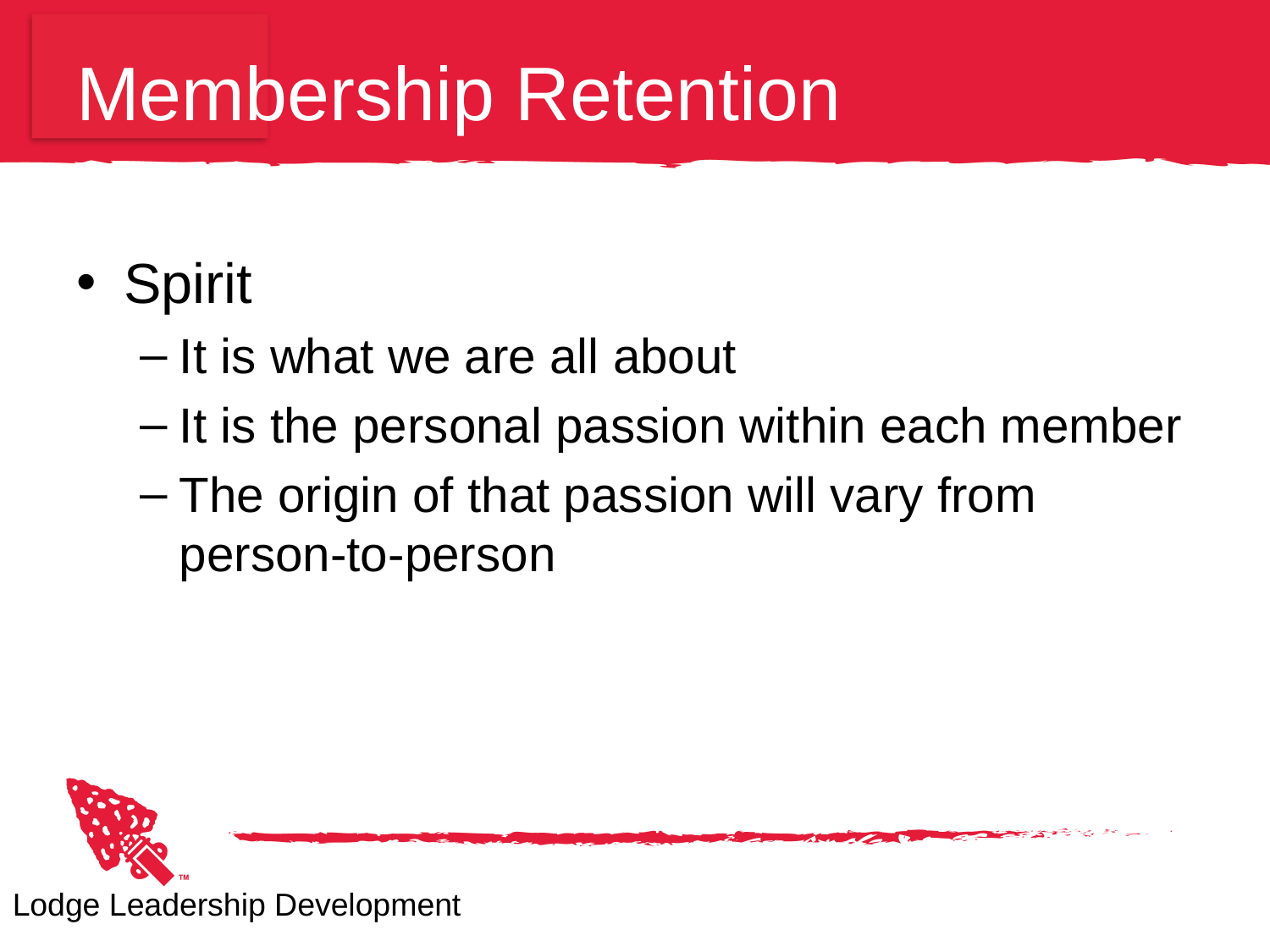

# Membership Retention
Spirit
It is what we are all about
It is the personal passion within each member
The origin of that passion will vary from person-to-person
Lodge Leadership Development